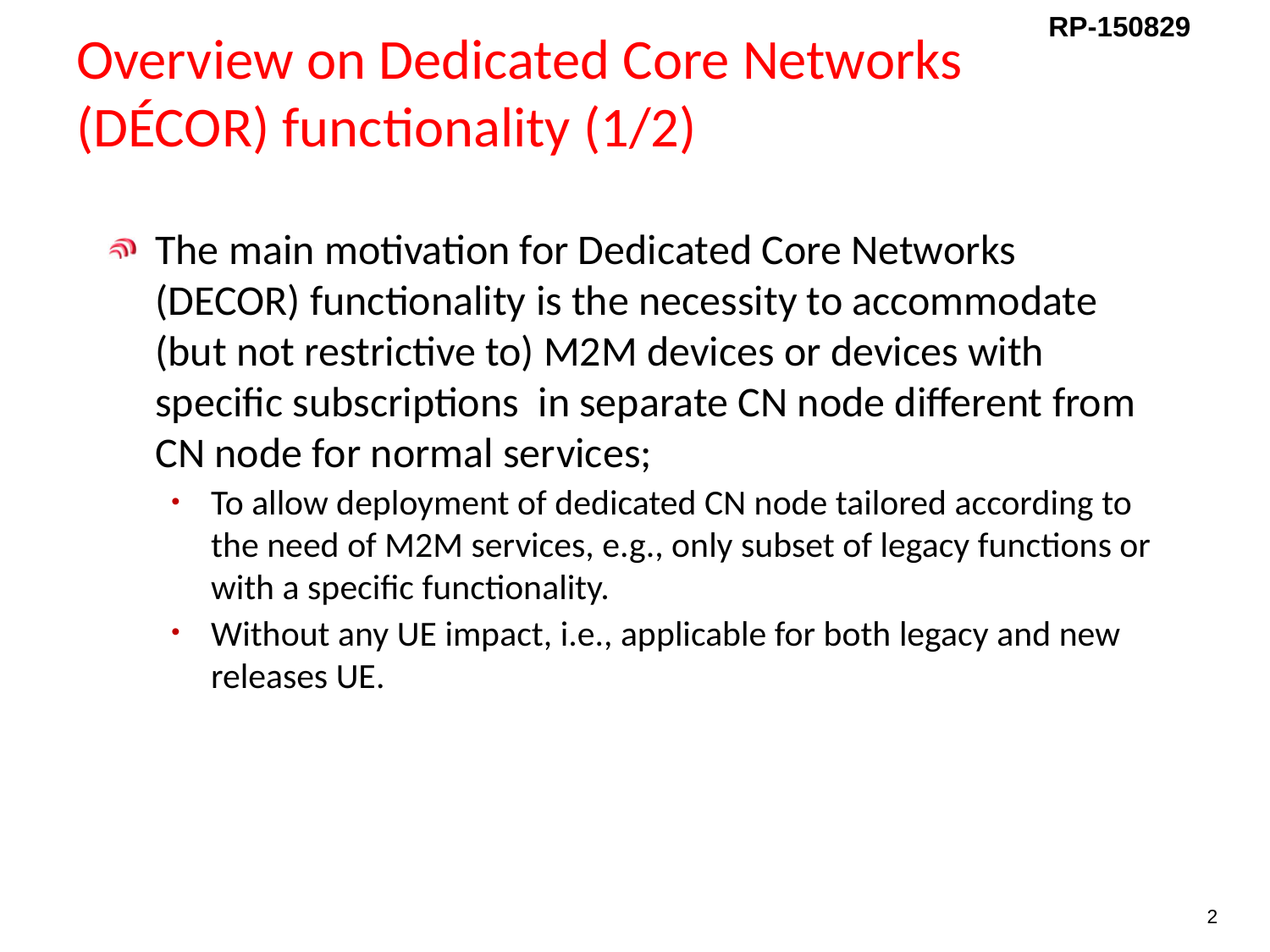

Overview on Dedicated Core Networks (DÉCOR) functionality (1/2)
The main motivation for Dedicated Core Networks (DECOR) functionality is the necessity to accommodate (but not restrictive to) M2M devices or devices with specific subscriptions  in separate CN node different from CN node for normal services;
To allow deployment of dedicated CN node tailored according to the need of M2M services, e.g., only subset of legacy functions or with a specific functionality.
Without any UE impact, i.e., applicable for both legacy and new releases UE.